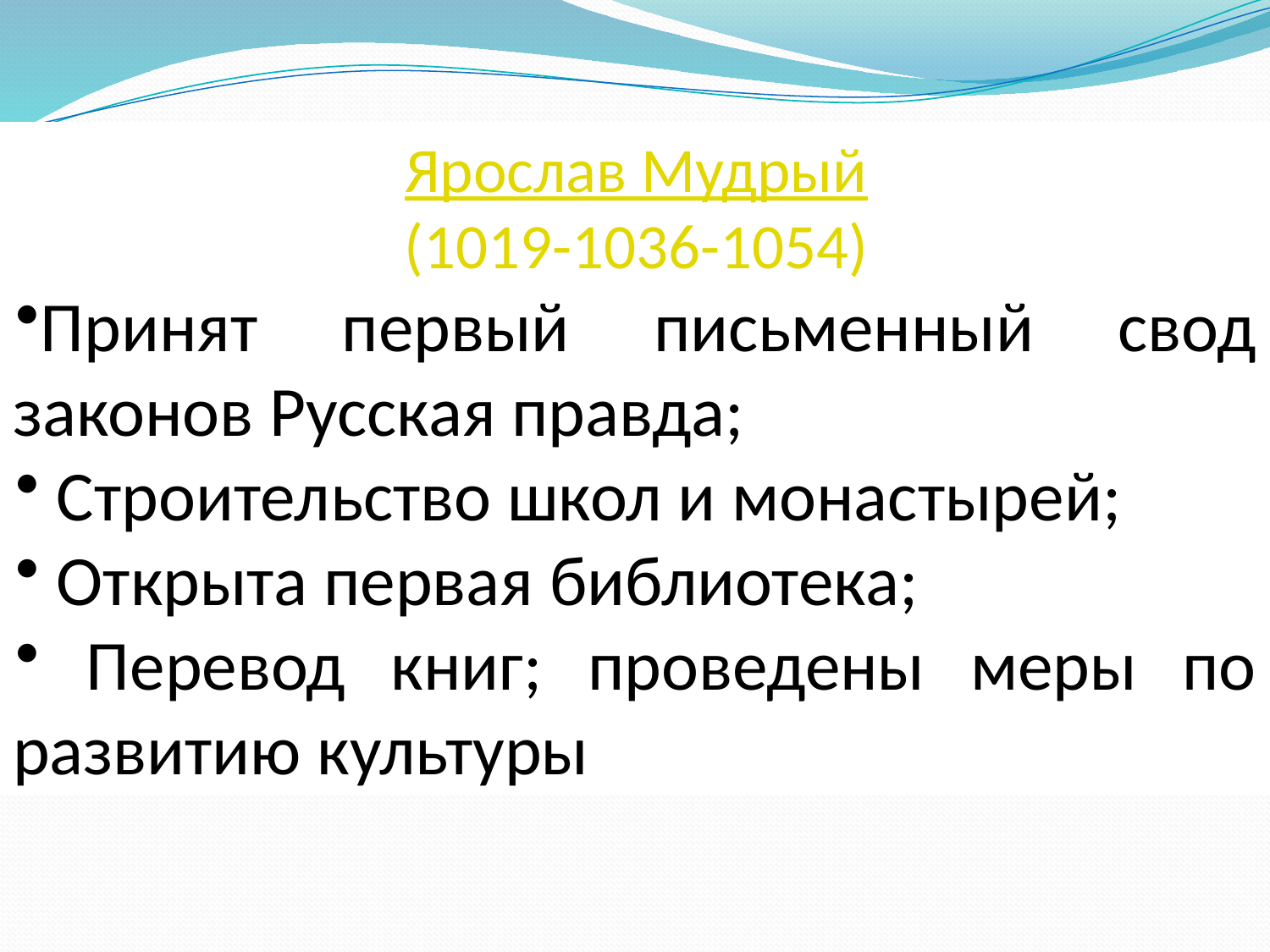

Ярослав Мудрый
(1019-1036-1054)
Принят первый письменный свод законов Русская правда;
 Строительство школ и монастырей;
 Открыта первая библиотека;
 Перевод книг; проведены меры по развитию культуры